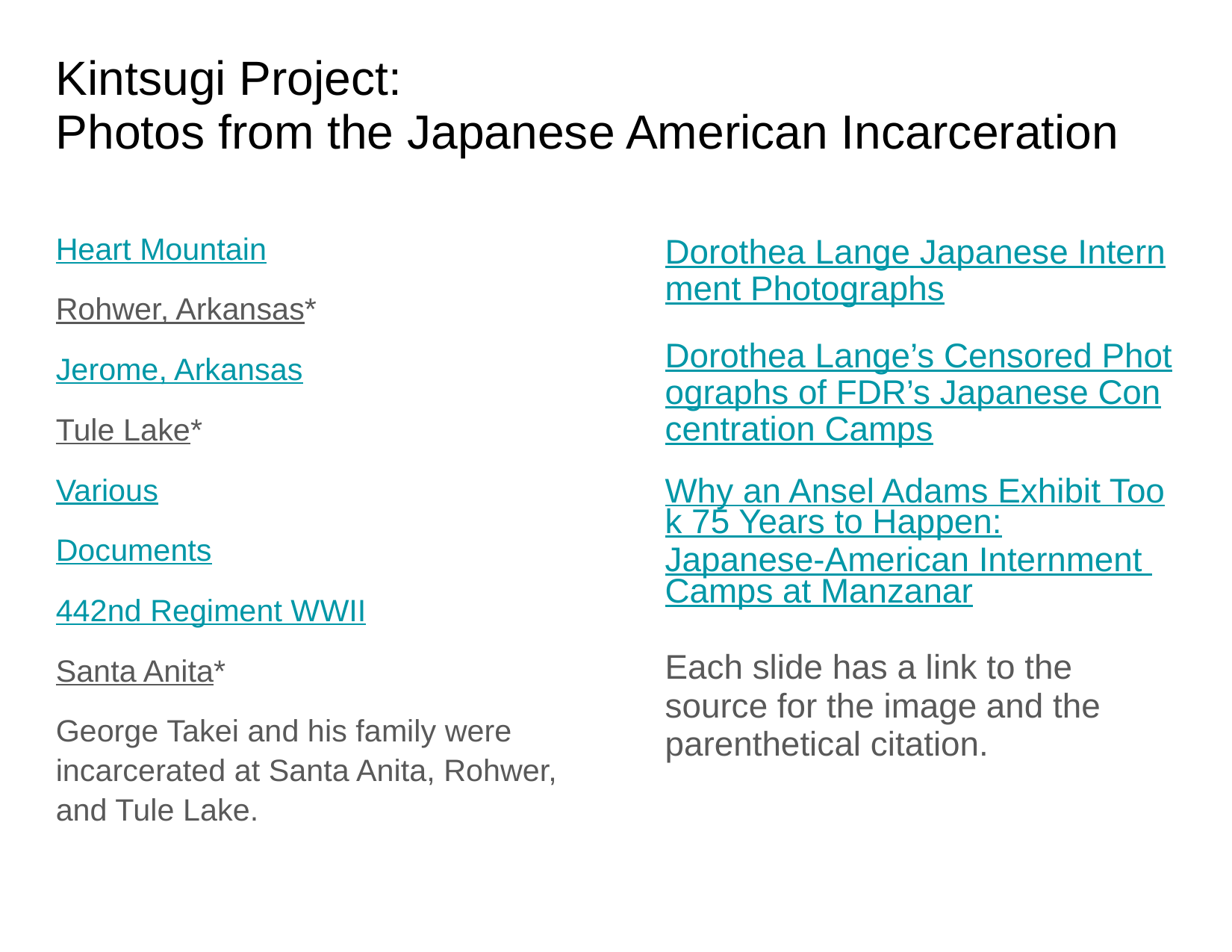

# Kintsugi Project: Photos from the Japanese American Incarceration
Heart Mountain
Rohwer, Arkansas*
Jerome, Arkansas
Tule Lake*
Various
Documents
442nd Regiment WWII
Santa Anita*
George Takei and his family were incarcerated at Santa Anita, Rohwer, and Tule Lake.
Dorothea Lange Japanese Internment Photographs
Dorothea Lange’s Censored Photographs of FDR’s Japanese Concentration Camps
Why an Ansel Adams Exhibit Took 75 Years to Happen:
Japanese-American Internment Camps at Manzanar

Each slide has a link to the source for the image and the parenthetical citation.